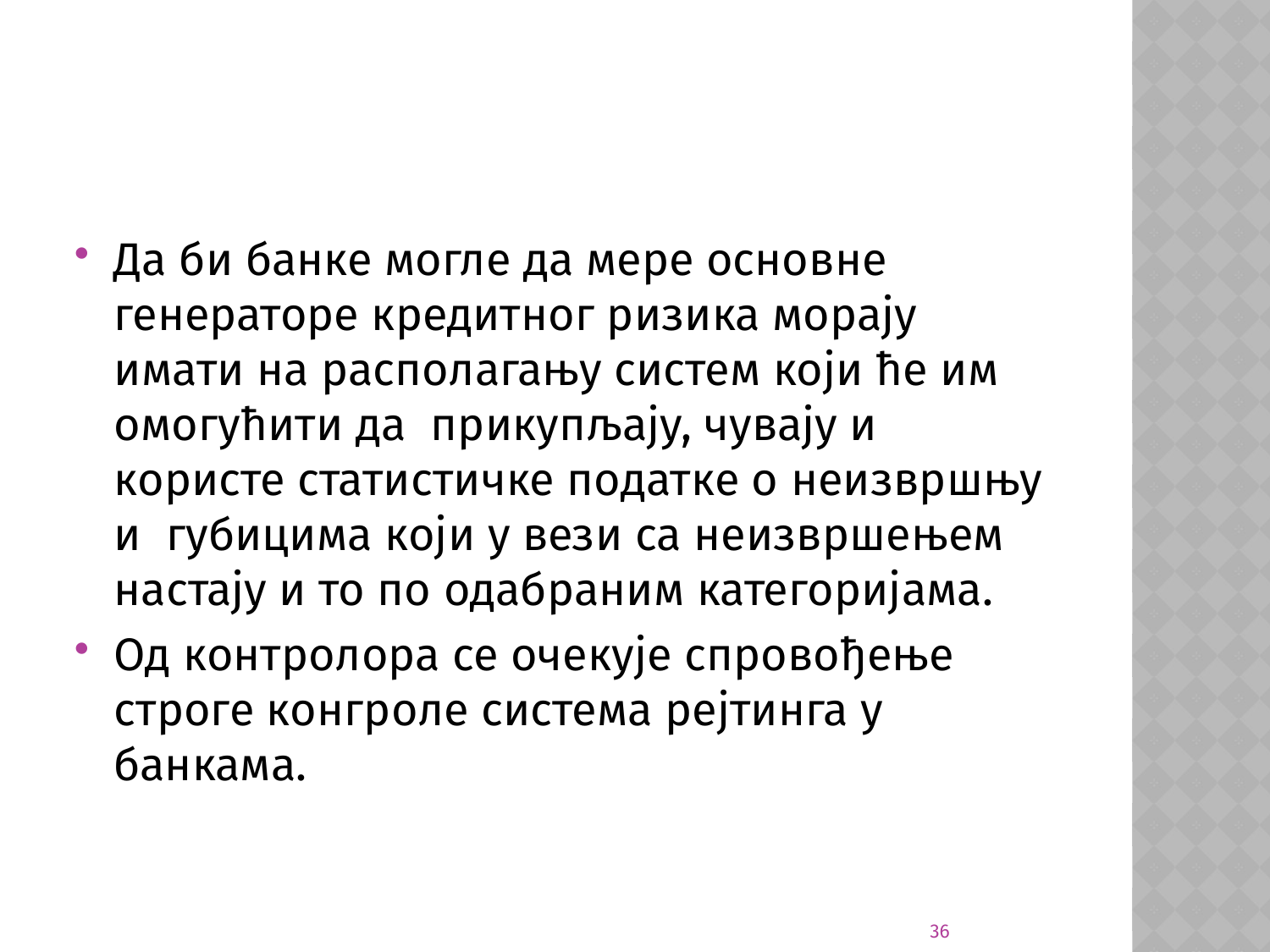

#
Да би банке могле да мере основне генераторе кредитног ризика морају имати на располагању систем који ће им омогућити да  прикупљају, чувају и користе статистичке податке о неизвршњу и  губицима који у вези са неизвршењем настају и то по одабраним категоријама.
Од контролора се очекује спровођење строге конгроле система рејтинга у банкама.
36